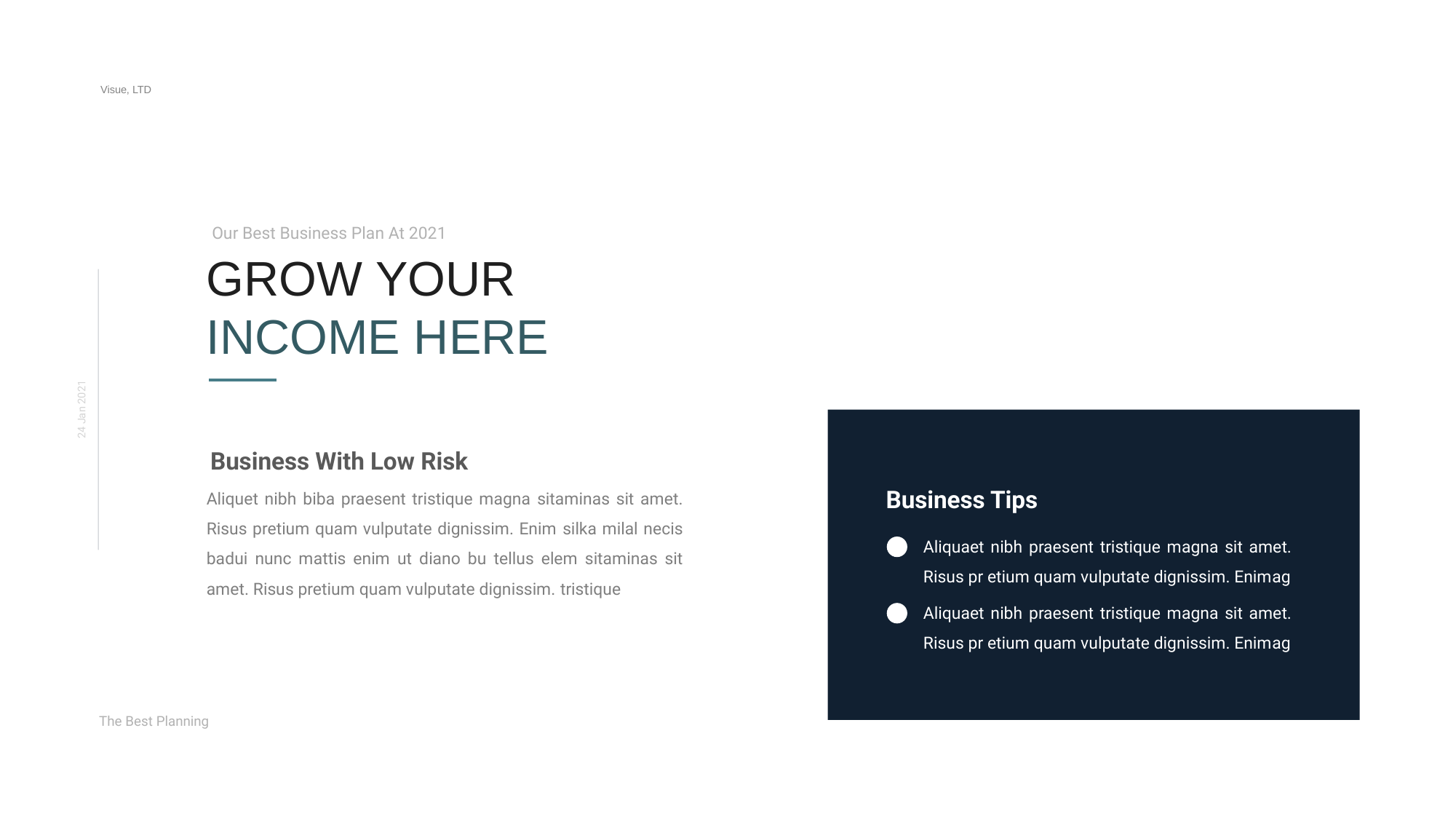

Visue, LTD

Our Best Business Plan At 2021
GROW YOUR INCOME HERE
24 Jan 2021

Business With Low Risk
Aliquet nibh biba praesent tristique magna sitaminas sit amet. Risus pretium quam vulputate dignissim. Enim silka milal necis badui nunc mattis enim ut diano bu tellus elem sitaminas sit amet. Risus pretium quam vulputate dignissim. tristique
Business Tips
Aliquaet nibh praesent tristique magna sit amet. Risus pr etium quam vulputate dignissim. Enimag

Aliquaet nibh praesent tristique magna sit amet. Risus pr etium quam vulputate dignissim. Enimag

The Best Planning